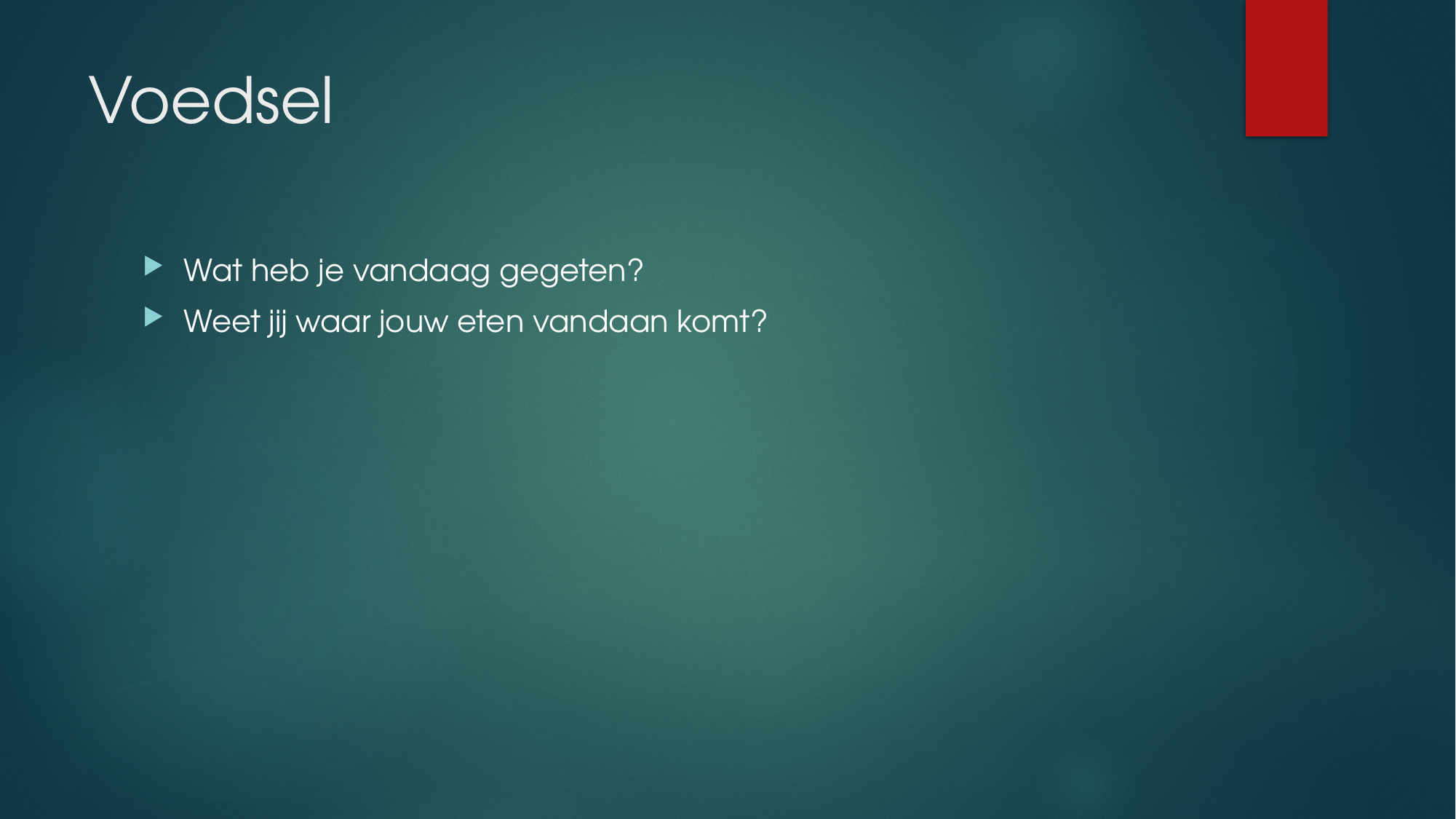

# Voedsel
Wat heb je vandaag gegeten?
Weet jij waar jouw eten vandaan komt?